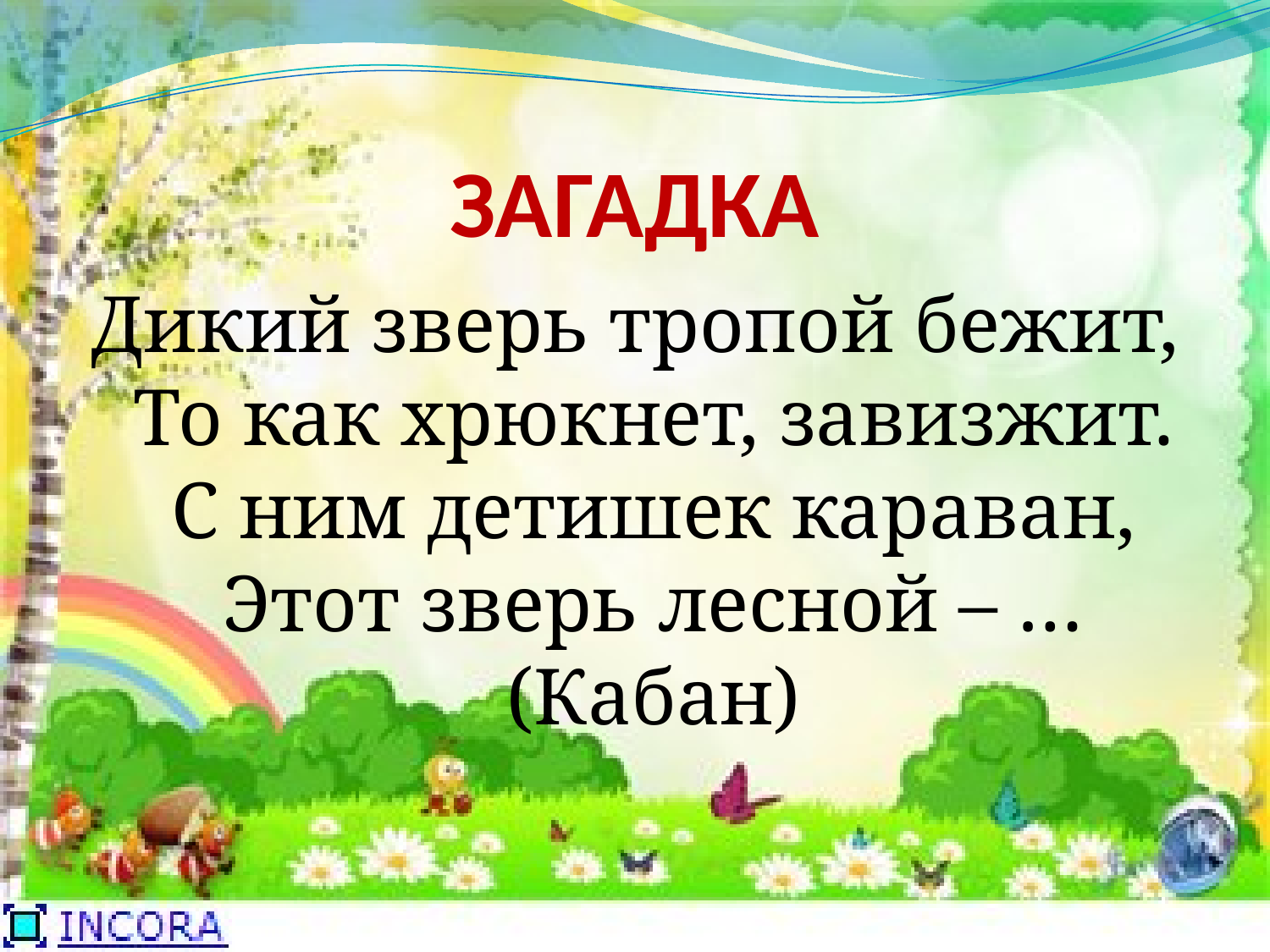

# ЗАГАДКА
Дикий зверь тропой бежит,
То как хрюкнет, завизжит.
С ним детишек караван,
Этот зверь лесной – …
(Кабан)